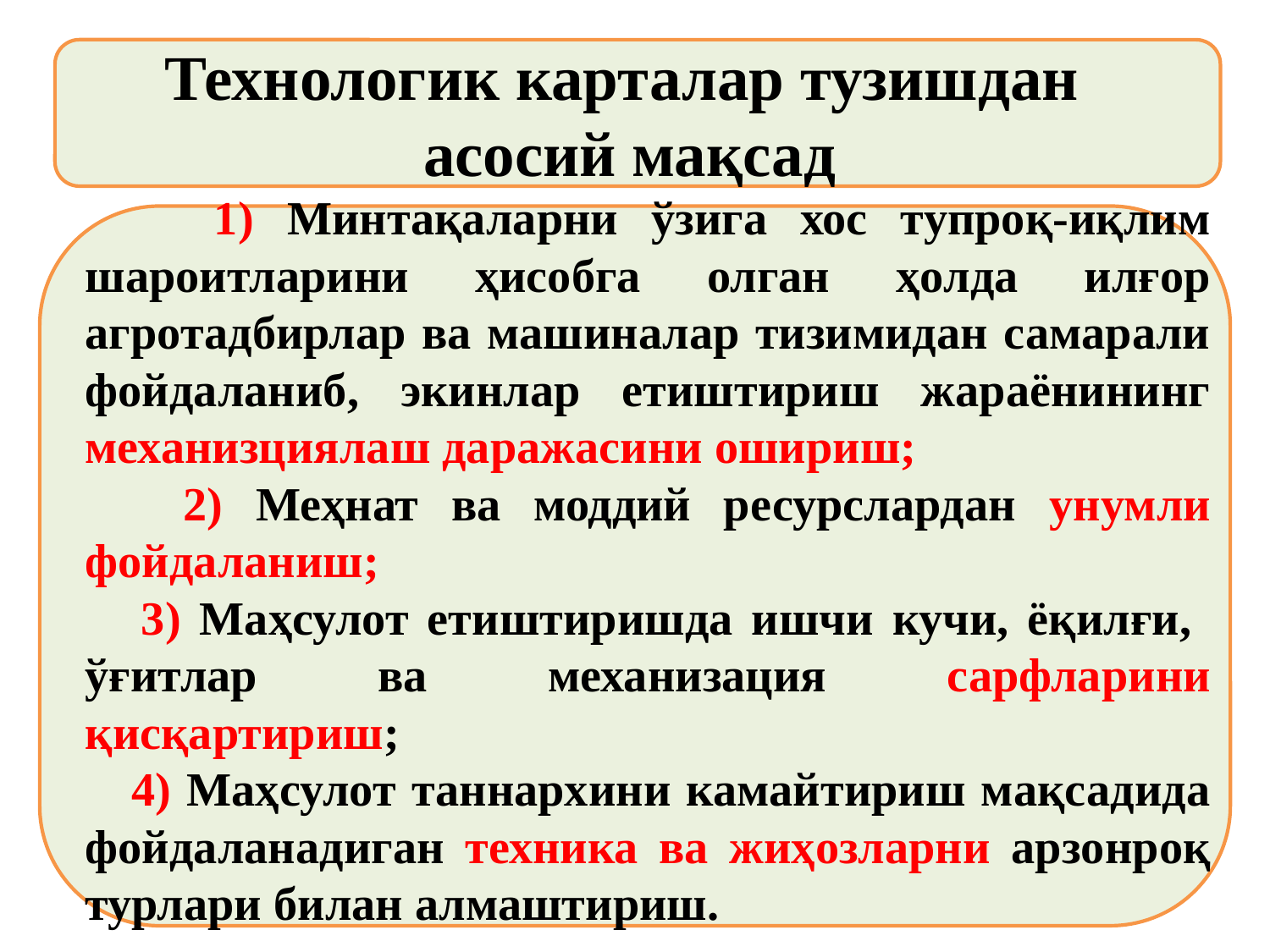

Технологик карталар тузишдан   асосий мақсад

    1) Минтақаларни ўзига хос тупроқ-иқлим шароитларини ҳисобга олган ҳолда илғор агротадбирлар ва машиналар тизимидан самарали фойдаланиб, экинлар етиштириш жараёнининг механизциялаш даражасини ошириш;
   2) Меҳнат ва моддий ресурслардан унумли фойдаланиш;
   3) Маҳсулот етиштиришда ишчи кучи, ёқилғи,  ўғитлар ва механизация сарфларини қисқартириш;
   4) Маҳсулот таннархини камайтириш мақсадида фойдаланадиган техника ва жиҳозларни арзонроқ турлари билан алмаштириш.